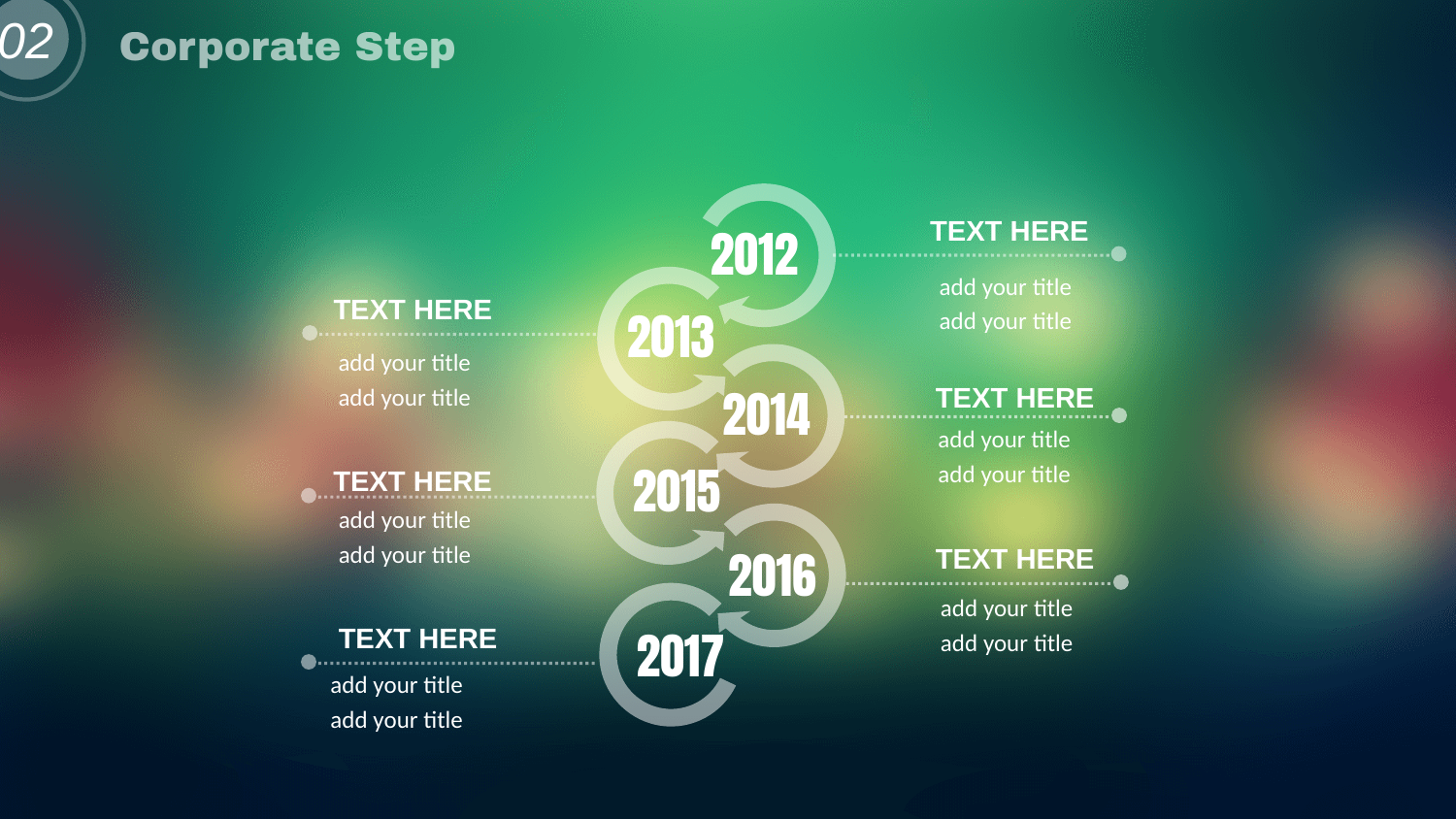

02
Corporate Step

TEXT HERE

add your title
add your title

TEXT HERE

add your title
add your title

TEXT HERE

add your title
add your title

TEXT HERE

add your title
add your title

TEXT HERE

add your title
add your title

TEXT HERE

add your title
add your title

2012
2013
2014
2015
2016
2017